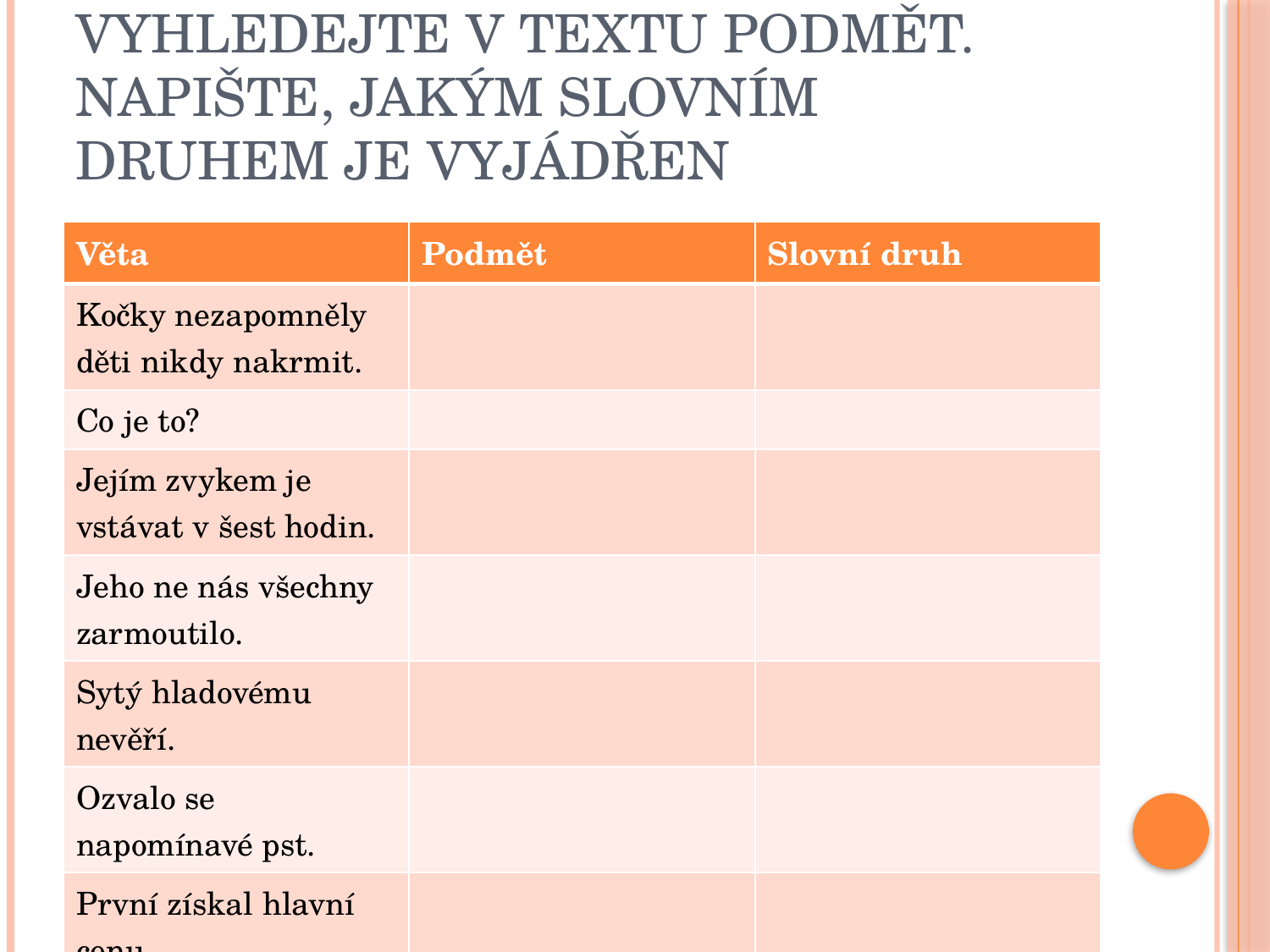

# Vyhledejte v textu podmět. Napište, jakým slovním druhem je vyjádřen
| Věta | Podmět | Slovní druh |
| --- | --- | --- |
| Kočky nezapomněly děti nikdy nakrmit. |  |  |
| Co je to? |  |  |
| Jejím zvykem je vstávat v šest hodin. |  |  |
| Jeho ne nás všechny zarmoutilo. |  |  |
| Sytý hladovému nevěří. |  |  |
| Ozvalo se napomínavé pst. |  |  |
| První získal hlavní cenu. |  |  |
| Každé proč má své proto. |  |  |